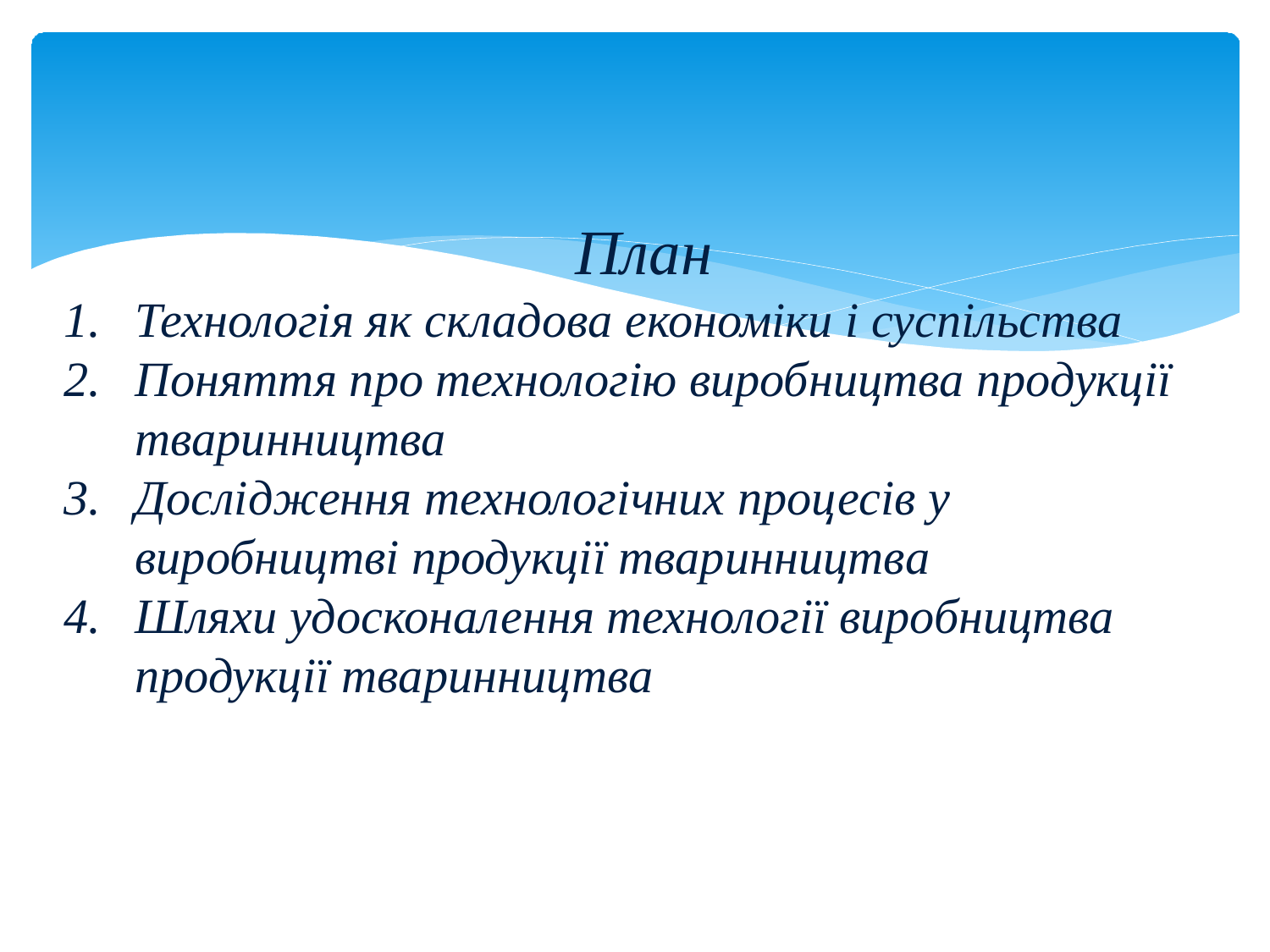

План
Технологія як складова економіки і суспільства
Поняття про технологію виробництва продукції тваринництва
Дослідження технологічних процесів у виробництві продукції тваринництва
Шляхи удосконалення технології виробництва продукції тваринництва